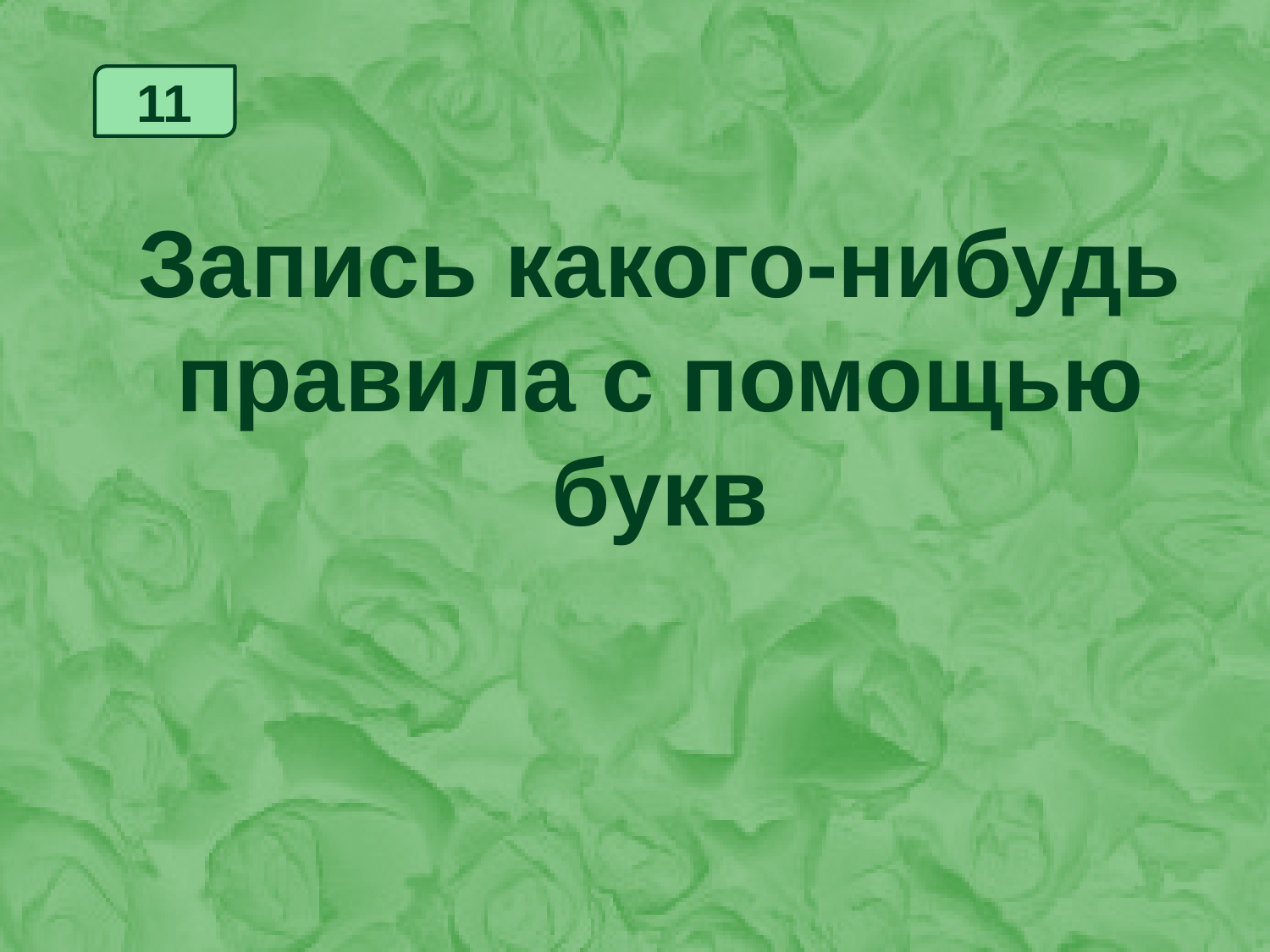

11
Запись какого-нибудь правила с помощью букв